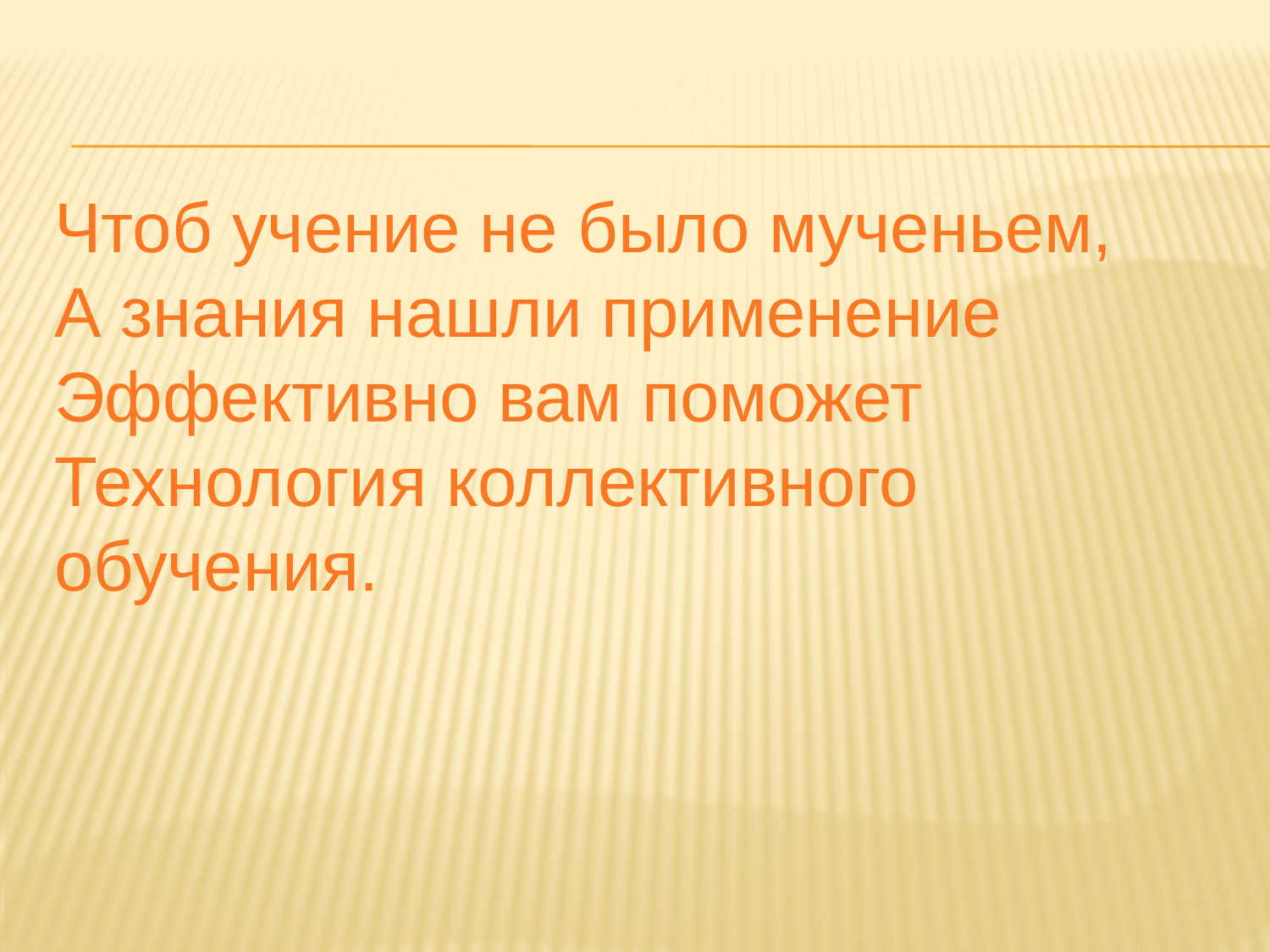

# Чтоб учение не было мученьем, А знания нашли применение Эффективно вам поможет Технология коллективного обучения.